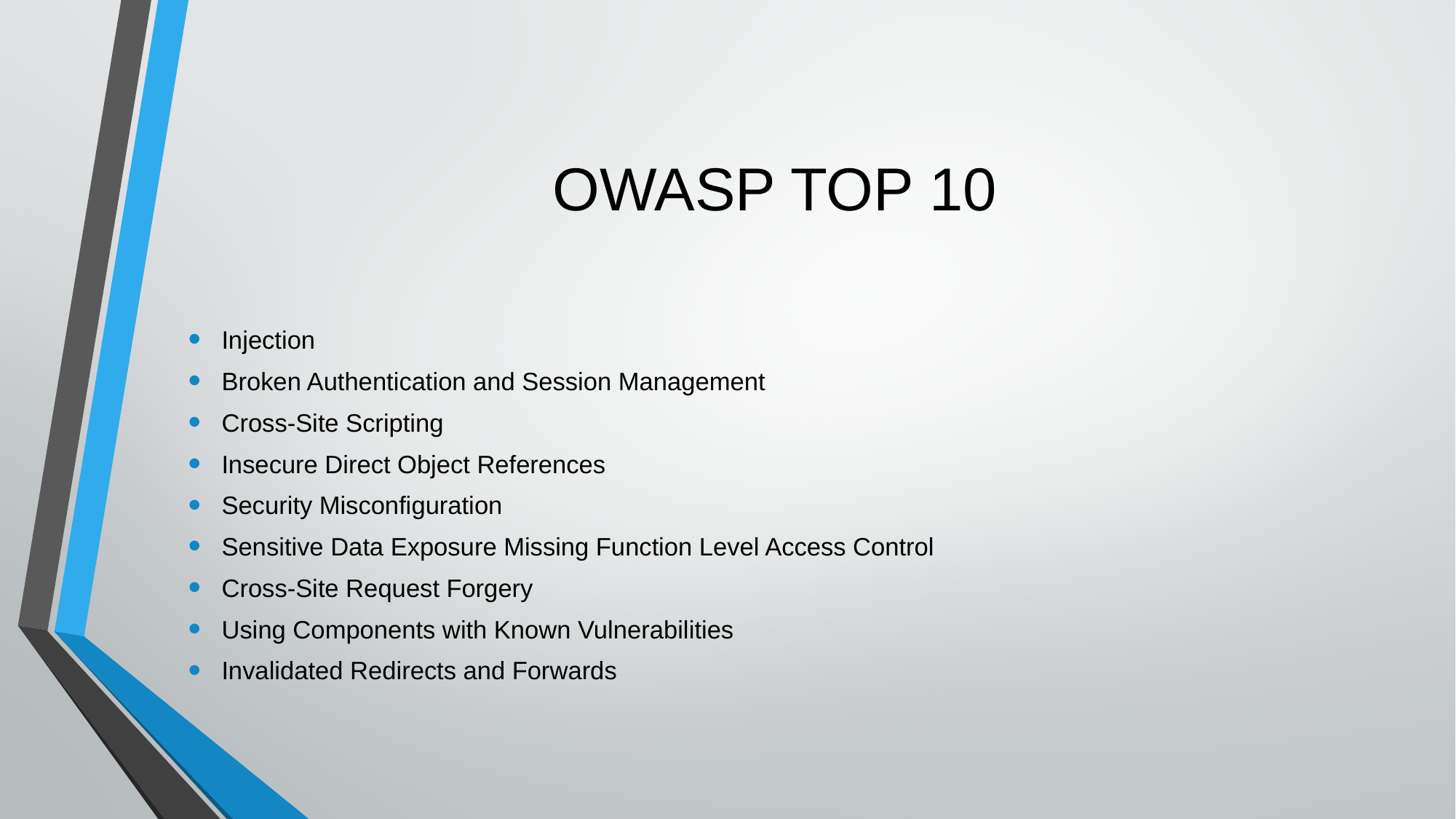

# OWASP TOP 10
Injection
Broken Authentication and Session Management
Cross-Site Scripting
Insecure Direct Object References
Security Misconfiguration
Sensitive Data Exposure Missing Function Level Access Control
Cross-Site Request Forgery
Using Components with Known Vulnerabilities
Invalidated Redirects and Forwards